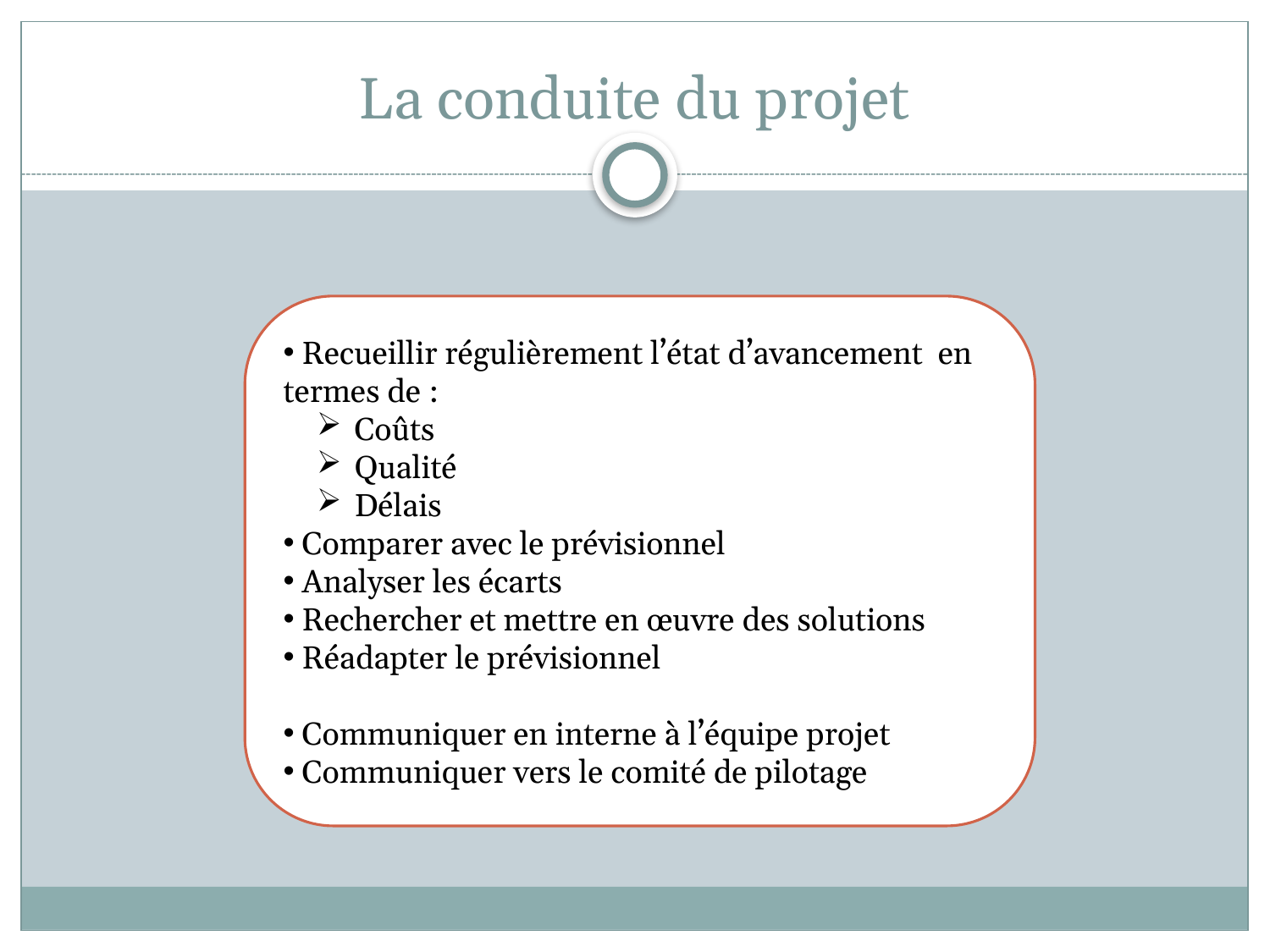

# La conduite du projet

 Recueillir régulièrement l’état d’avancement  en termes de :
 Coûts
 Qualité
 Délais
 Comparer avec le prévisionnel
 Analyser les écarts
 Rechercher et mettre en œuvre des solutions
 Réadapter le prévisionnel

 Communiquer en interne à l’équipe projet
 Communiquer vers le comité de pilotage